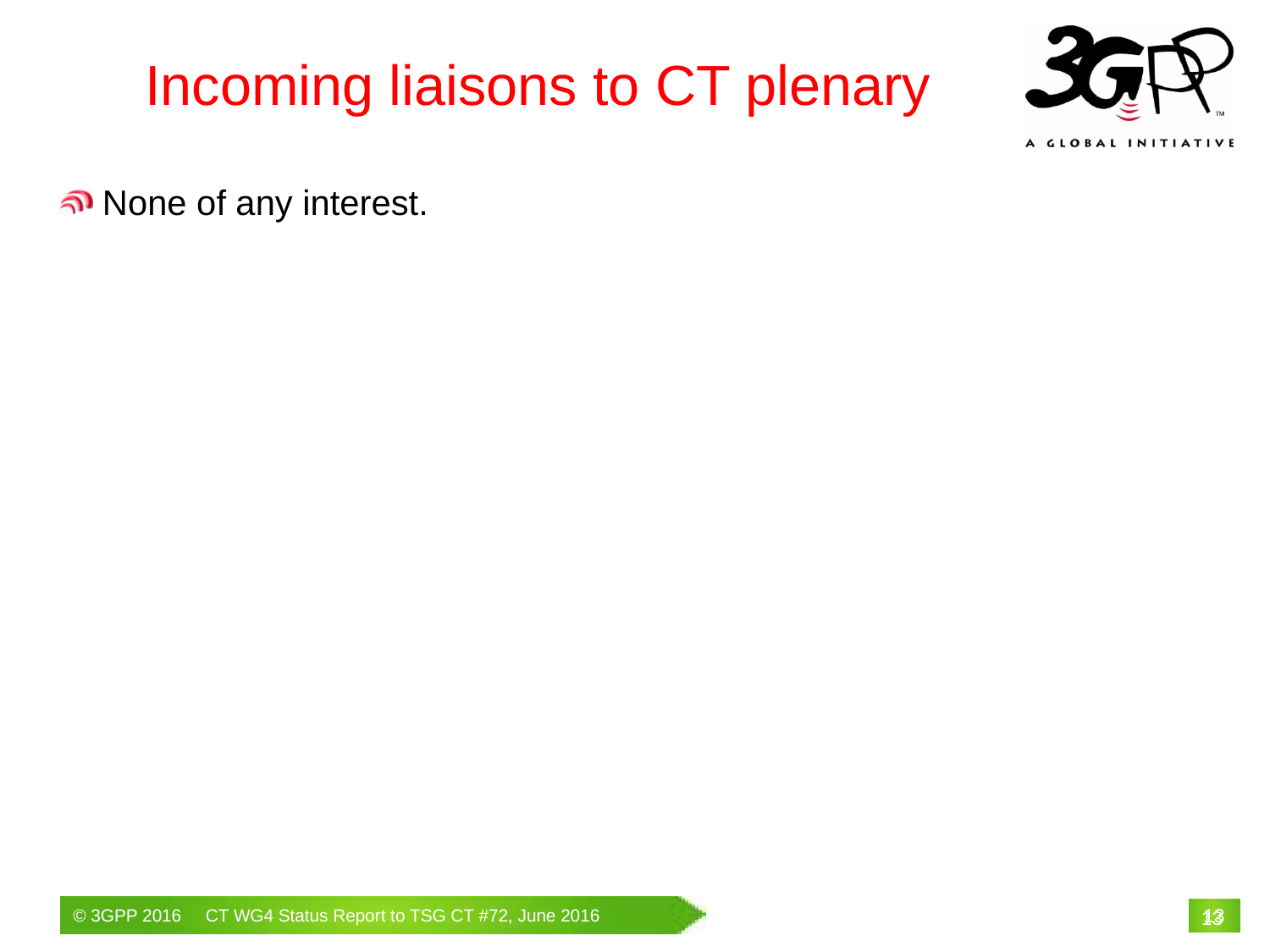

# Incoming liaisons to CT plenary
 None of any interest.
13